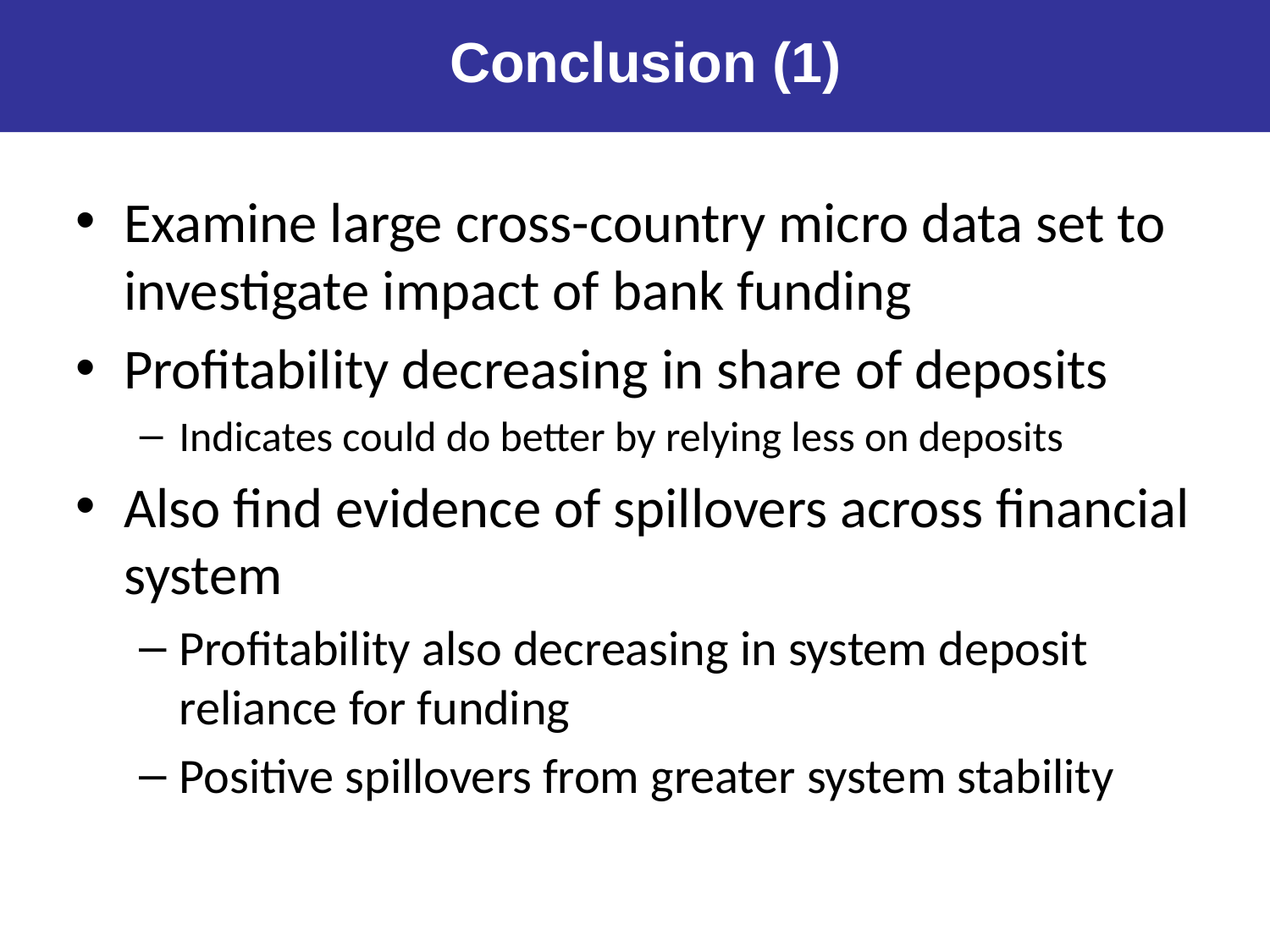

Conclusion (1)
Examine large cross-country micro data set to investigate impact of bank funding
Profitability decreasing in share of deposits
Indicates could do better by relying less on deposits
Also find evidence of spillovers across financial system
Profitability also decreasing in system deposit reliance for funding
Positive spillovers from greater system stability